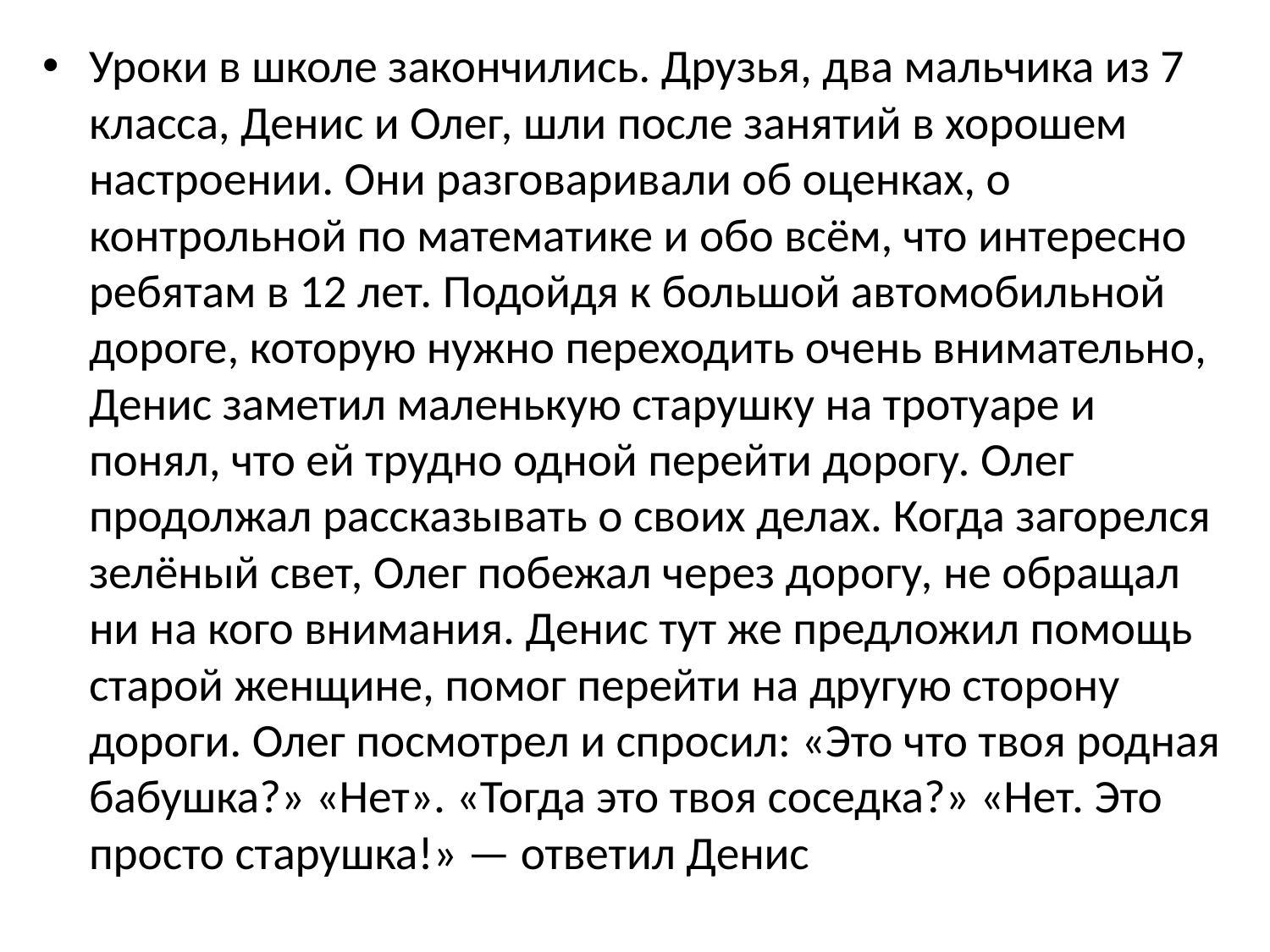

Уроки в школе закончились. Друзья, два мальчика из 7 класса, Денис и Олег, шли после занятий в хорошем настроении. Они разговаривали об оценках, о контрольной по математике и обо всём, что интересно ребятам в 12 лет. Подойдя к большой автомобильной дороге, которую нужно переходить очень внимательно, Денис заметил маленькую старушку на тротуаре и понял, что ей трудно одной перейти дорогу. Олег продолжал рассказывать о своих делах. Когда загорелся зелёный свет, Олег побежал через дорогу, не обращал ни на кого внимания. Денис тут же предложил помощь старой женщине, помог перейти на другую сторону дороги. Олег посмотрел и спросил: «Это что твоя родная бабушка?» «Нет». «Тогда это твоя соседка?» «Нет. Это просто старушка!» — ответил Денис